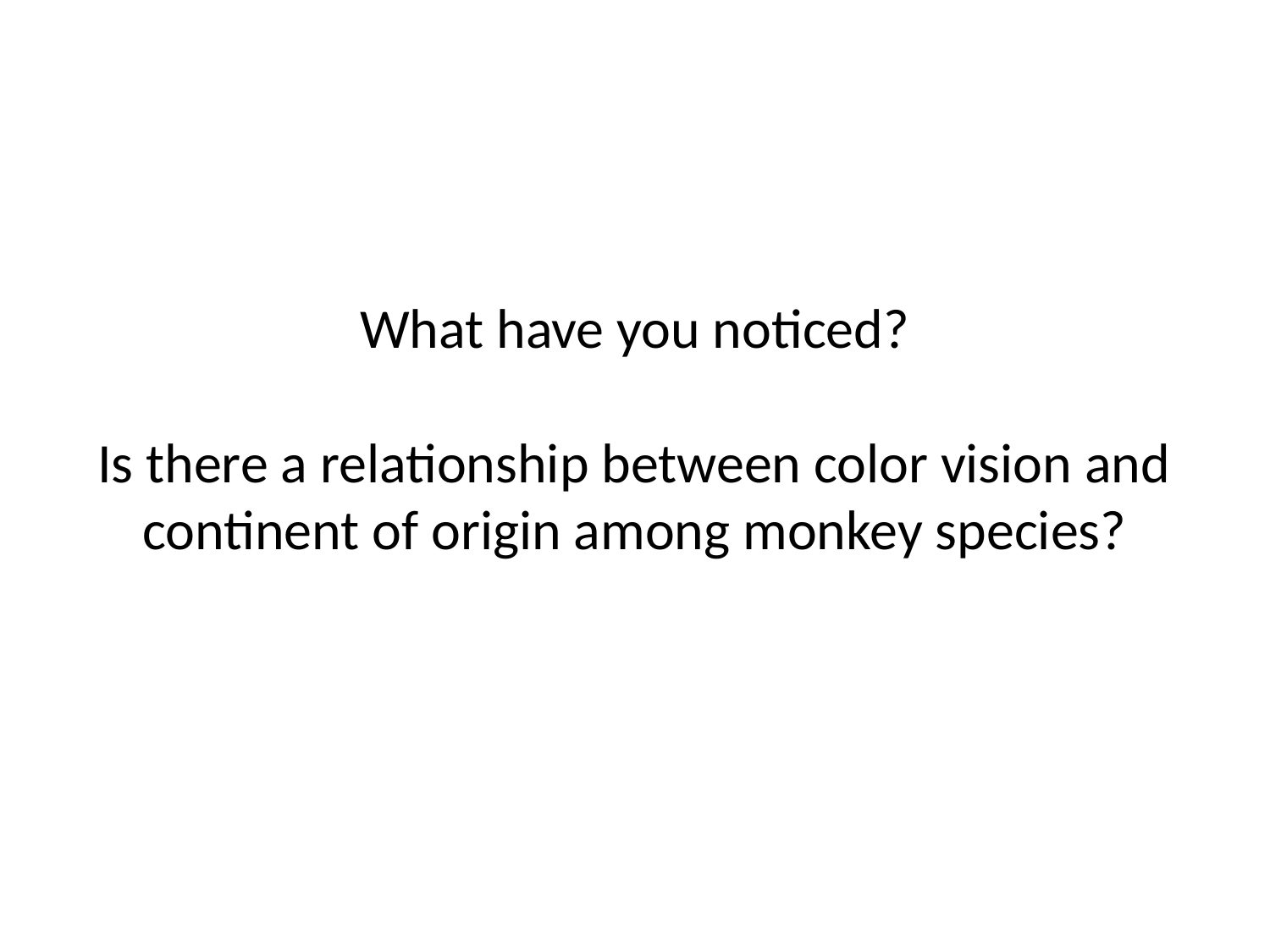

# What have you noticed? Is there a relationship between color vision and continent of origin among monkey species?